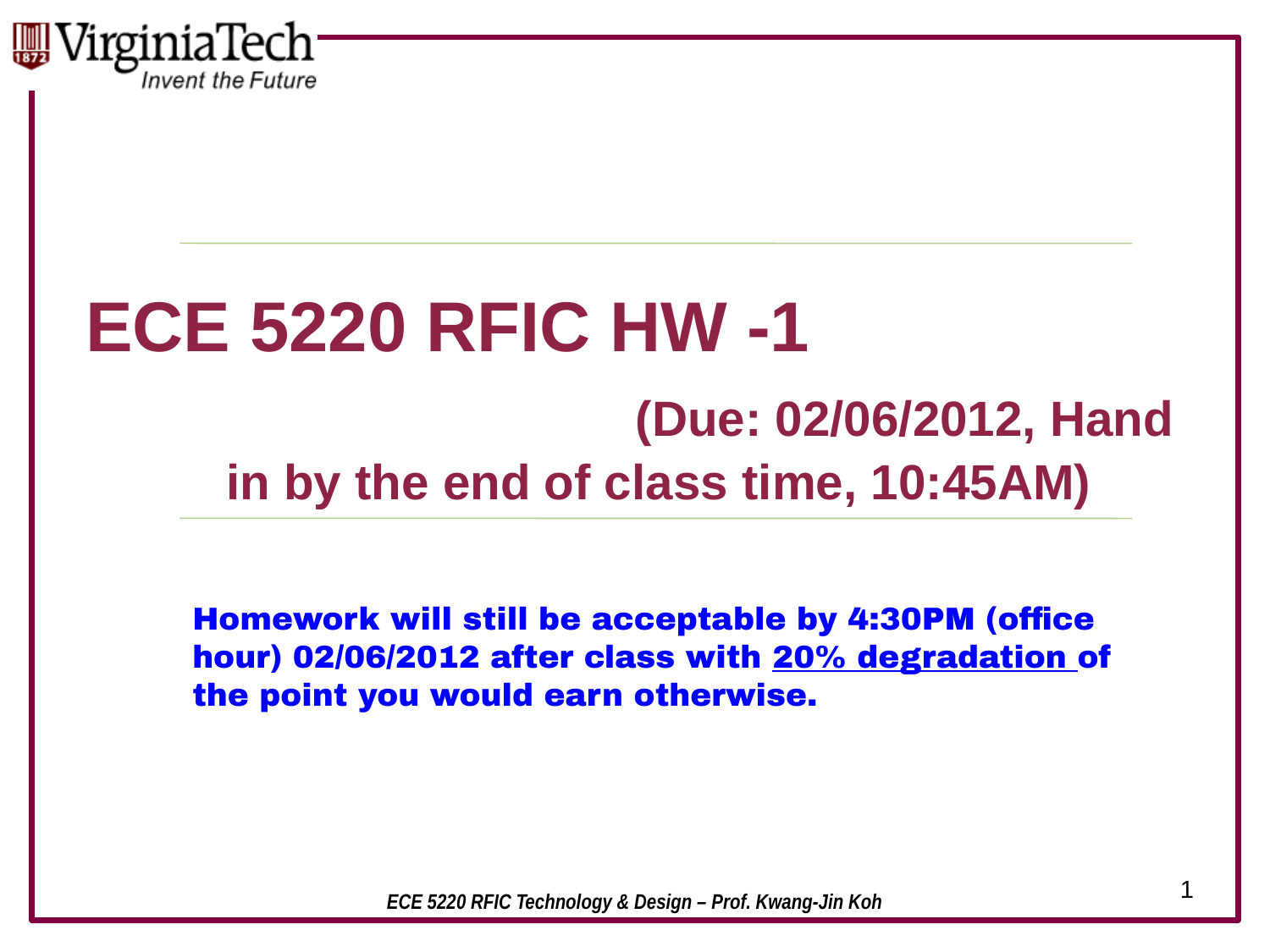

ECE 5220 RFIC HW -1                                             (Due: 02/06/2012, Hand in by the end of class time, 10:45AM)

Homework will still be acceptable by 4:30PM (office hour) 02/06/2012 after class with 20% degradation of the point you would earn otherwise.
1